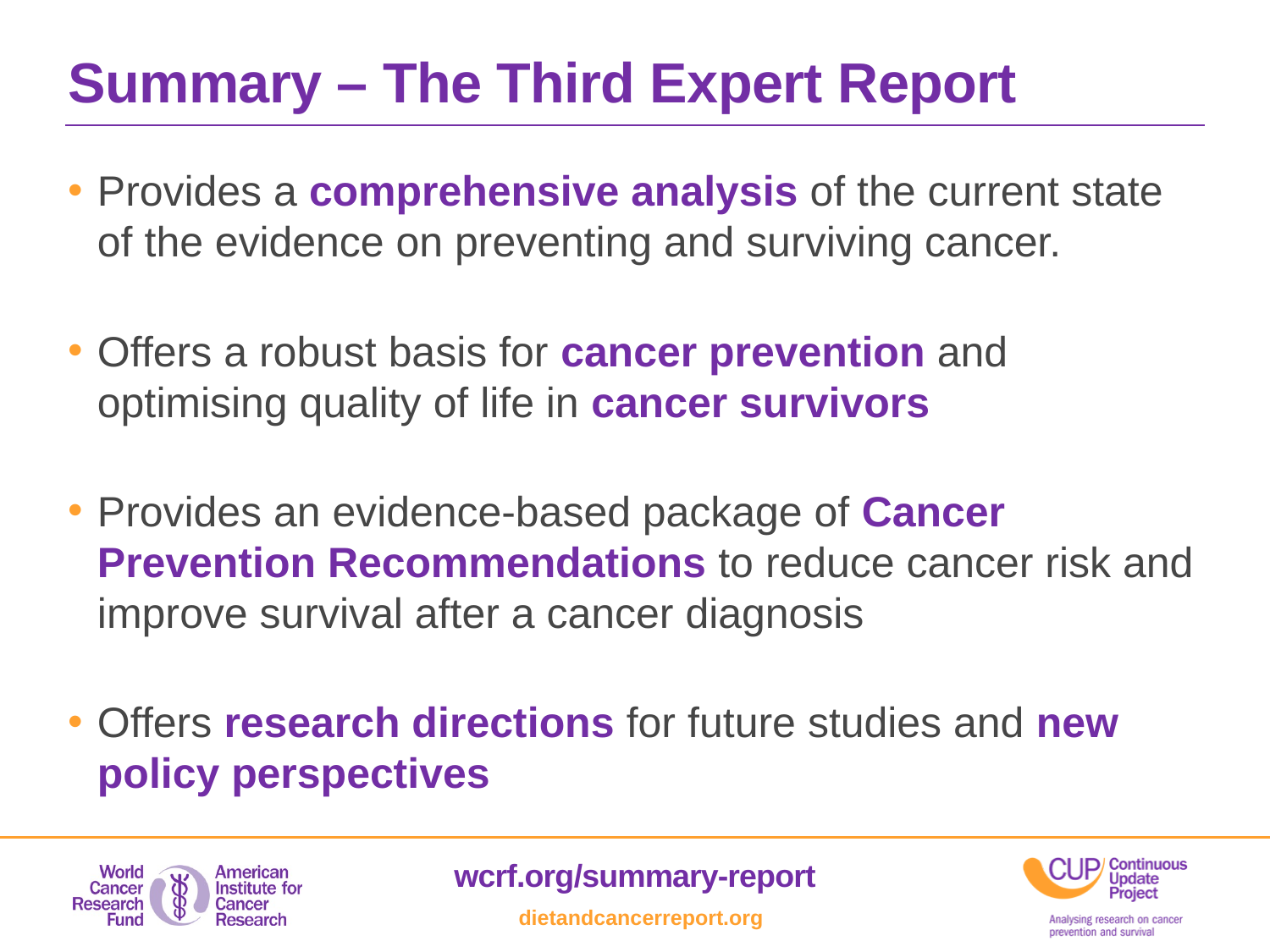

Summary – The Third Expert Report
Provides a comprehensive analysis of the current state of the evidence on preventing and surviving cancer.
Offers a robust basis for cancer prevention and optimising quality of life in cancer survivors
Provides an evidence-based package of Cancer Prevention Recommendations to reduce cancer risk and improve survival after a cancer diagnosis
Offers research directions for future studies and new policy perspectives

wcrf.org/summary-report